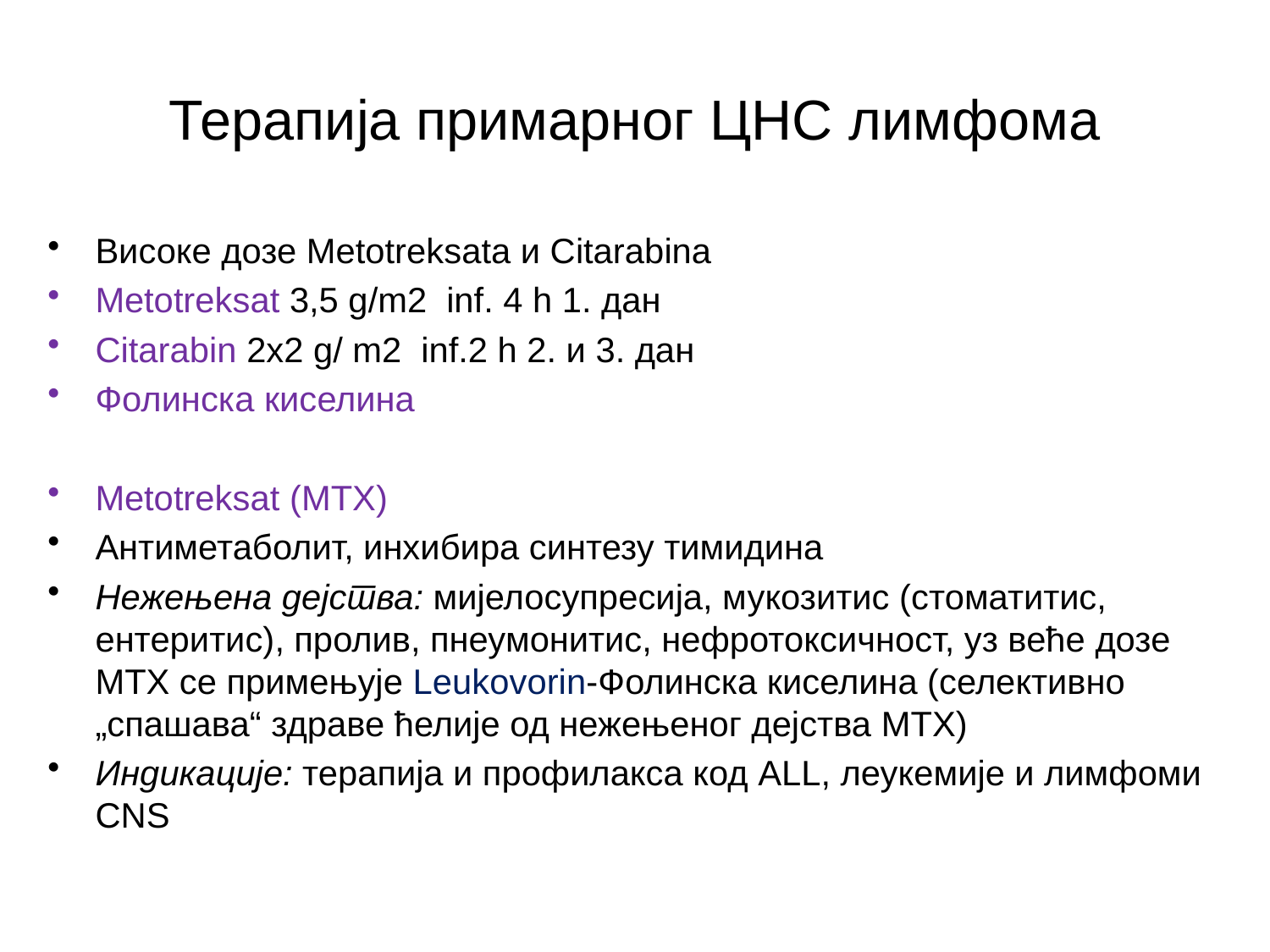

# Терапија примарног ЦНС лимфома
Високе дозе Мetotreksata и Citarabina
Metotreksat 3,5 g/m2  inf. 4 h 1. дан
Citarabin 2x2 g/ m2  inf.2 h 2. и 3. дан
Фолинска киселина

Metotreksat (MTX)
Антиметаболит, инхибира синтезу тимидина
Нежењена дејства: мијелосупресија, мукозитис (стоматитис, ентеритис), пролив, пнеумонитис, нефротоксичност, уз веће дозе MTX се примењује Leukovorin-Фолинска киселина (селективно „спашава“ здраве ћелије од нежењеног дејства MTX)
Индикације: терапија и профилакса код ALL, леукемије и лимфоми CNS